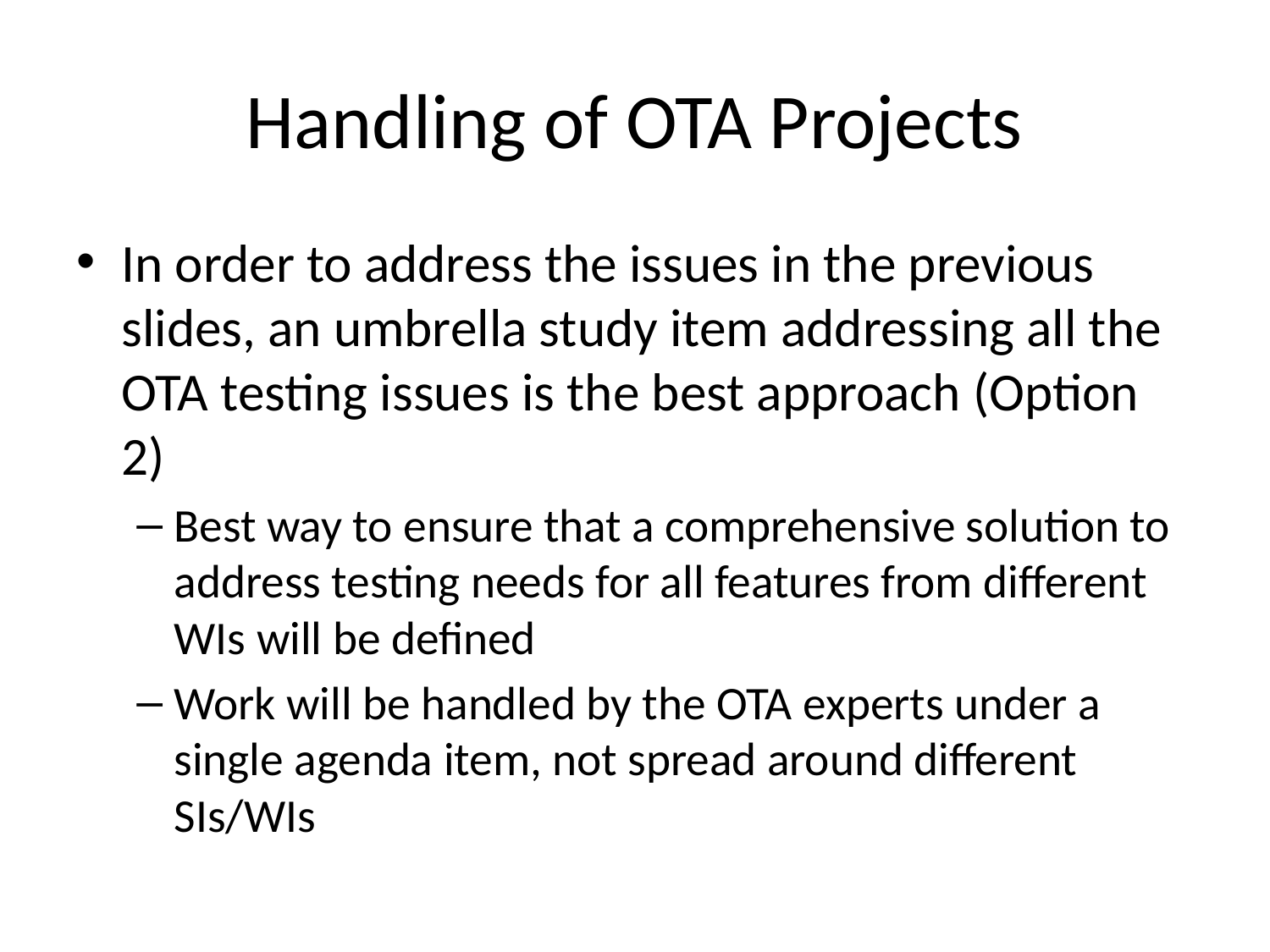

# Handling of OTA Projects
In order to address the issues in the previous slides, an umbrella study item addressing all the OTA testing issues is the best approach (Option 2)
Best way to ensure that a comprehensive solution to address testing needs for all features from different WIs will be defined
Work will be handled by the OTA experts under a single agenda item, not spread around different SIs/WIs